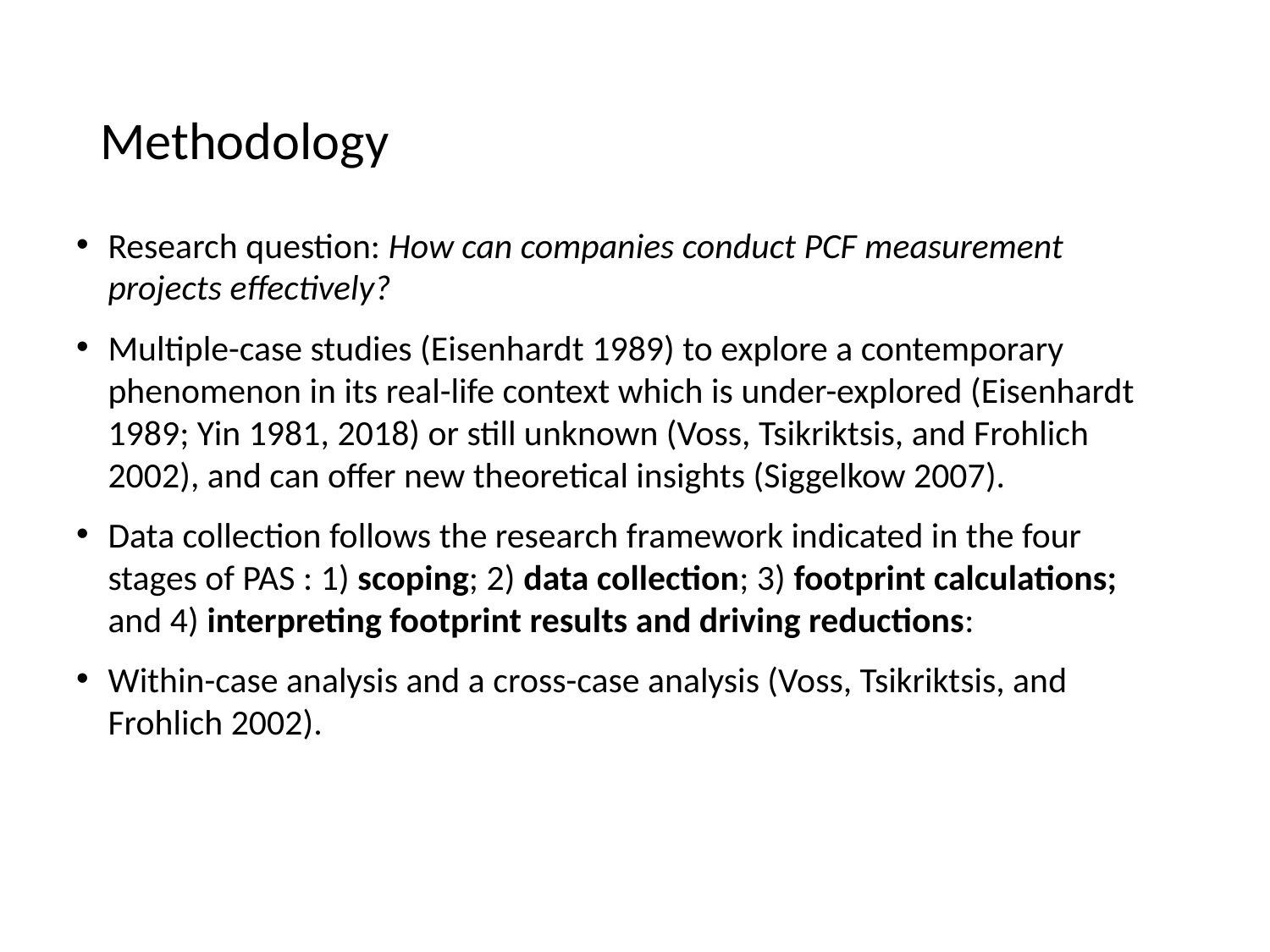

# Methodology
Research question: How can companies conduct PCF measurement projects effectively?
Multiple-case studies (Eisenhardt 1989) to explore a contemporary phenomenon in its real-life context which is under-explored (Eisenhardt 1989; Yin 1981, 2018) or still unknown (Voss, Tsikriktsis, and Frohlich 2002), and can offer new theoretical insights (Siggelkow 2007).
Data collection follows the research framework indicated in the four stages of PAS : 1) scoping; 2) data collection; 3) footprint calculations; and 4) interpreting footprint results and driving reductions:
Within-case analysis and a cross-case analysis (Voss, Tsikriktsis, and Frohlich 2002).